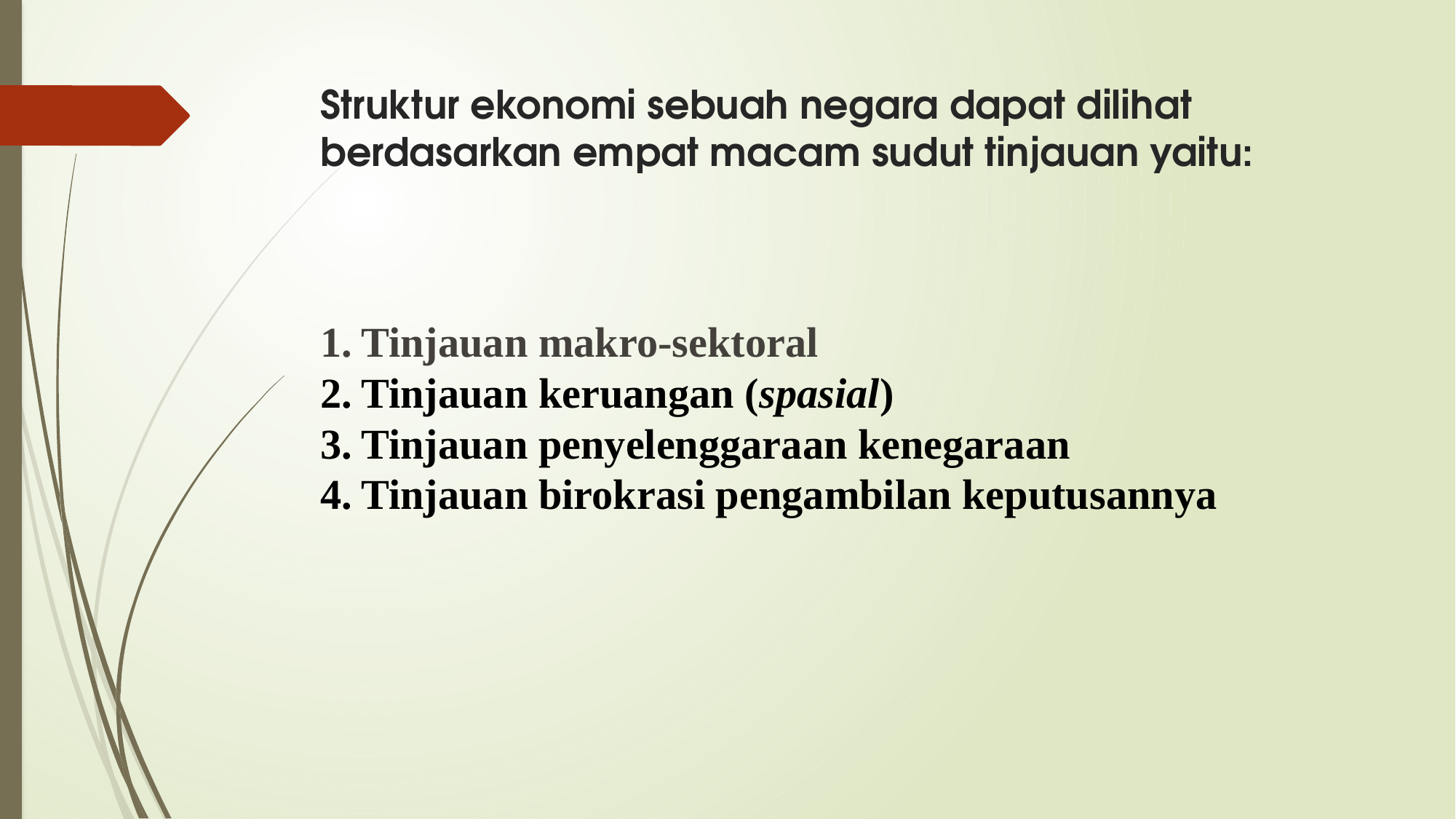

# Struktur ekonomi sebuah negara dapat dilihat berdasarkan empat macam sudut tinjauan yaitu:
Tinjauan makro-sektoral
Tinjauan keruangan (spasial)
Tinjauan penyelenggaraan kenegaraan
Tinjauan birokrasi pengambilan keputusannya